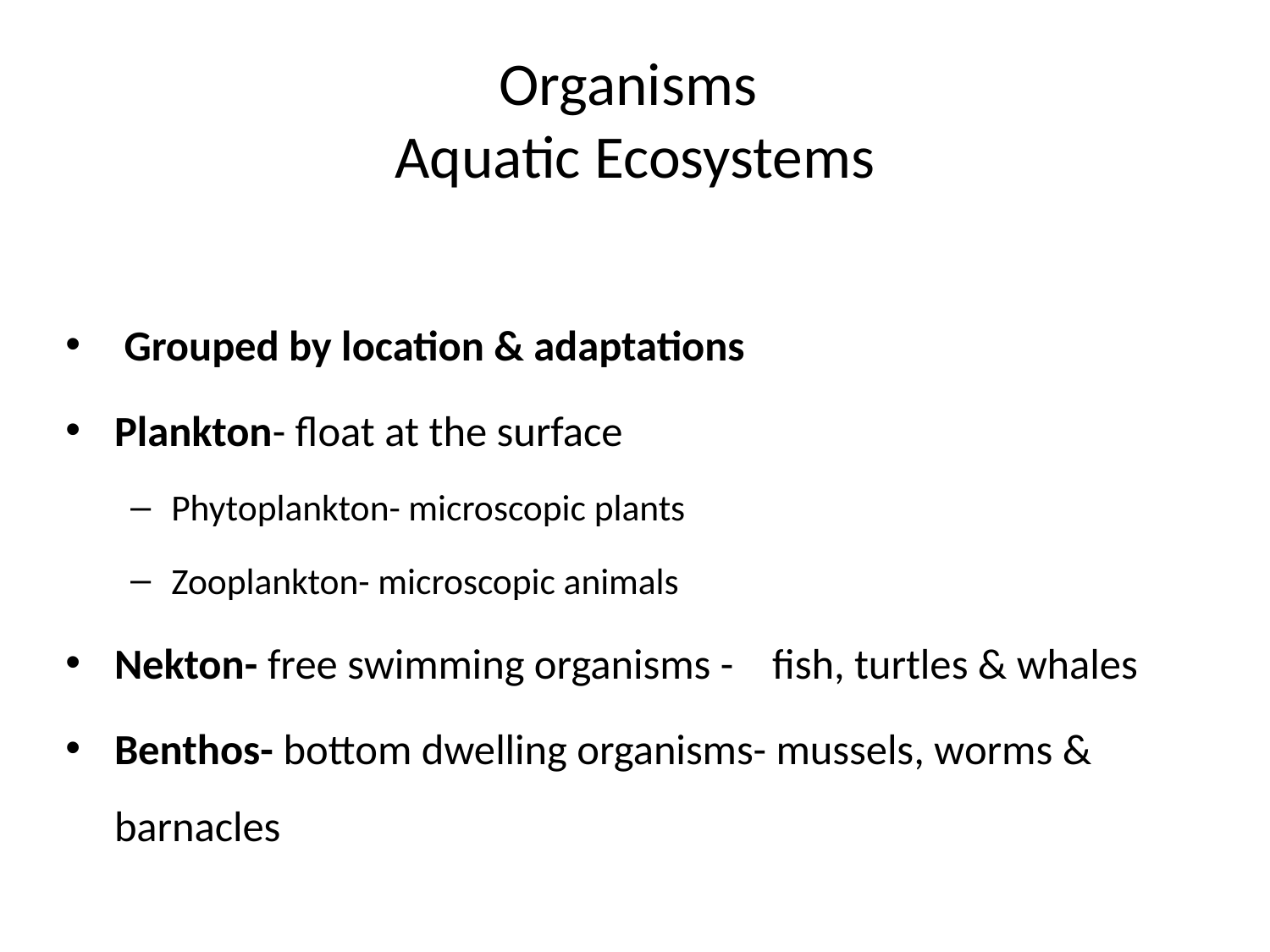

# Organisms Aquatic Ecosystems
 Grouped by location & adaptations
Plankton- float at the surface
Phytoplankton- microscopic plants
Zooplankton- microscopic animals
Nekton- free swimming organisms -    fish, turtles & whales
Benthos- bottom dwelling organisms- mussels, worms & barnacles